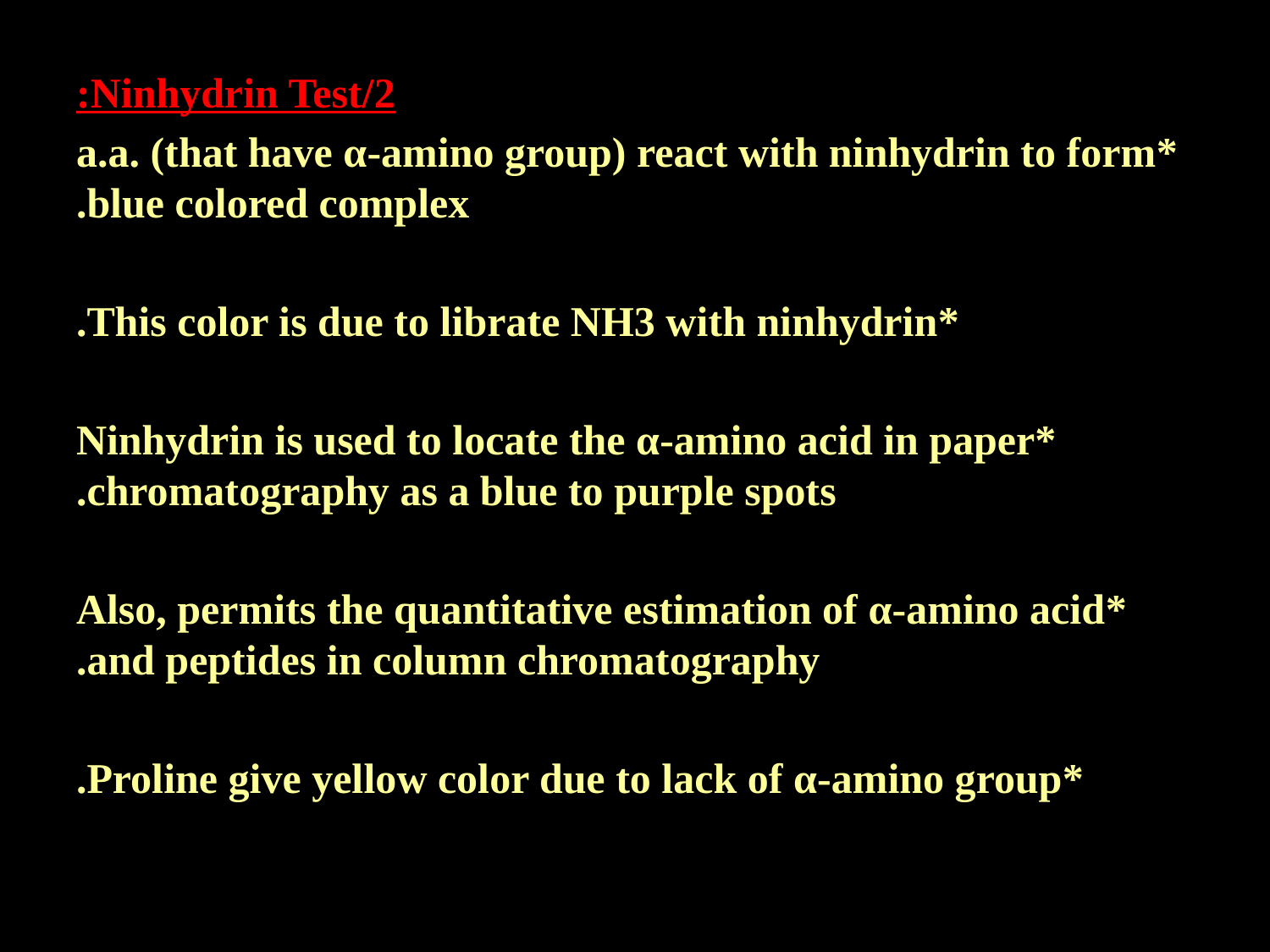

#
2/Ninhydrin Test:
*a.a. (that have α-amino group) react with ninhydrin to form blue colored complex.

*This color is due to librate NH3 with ninhydrin.

*Ninhydrin is used to locate the α-amino acid in paper chromatography as a blue to purple spots.

*Also, permits the quantitative estimation of α-amino acid and peptides in column chromatography.

*Proline give yellow color due to lack of α-amino group.